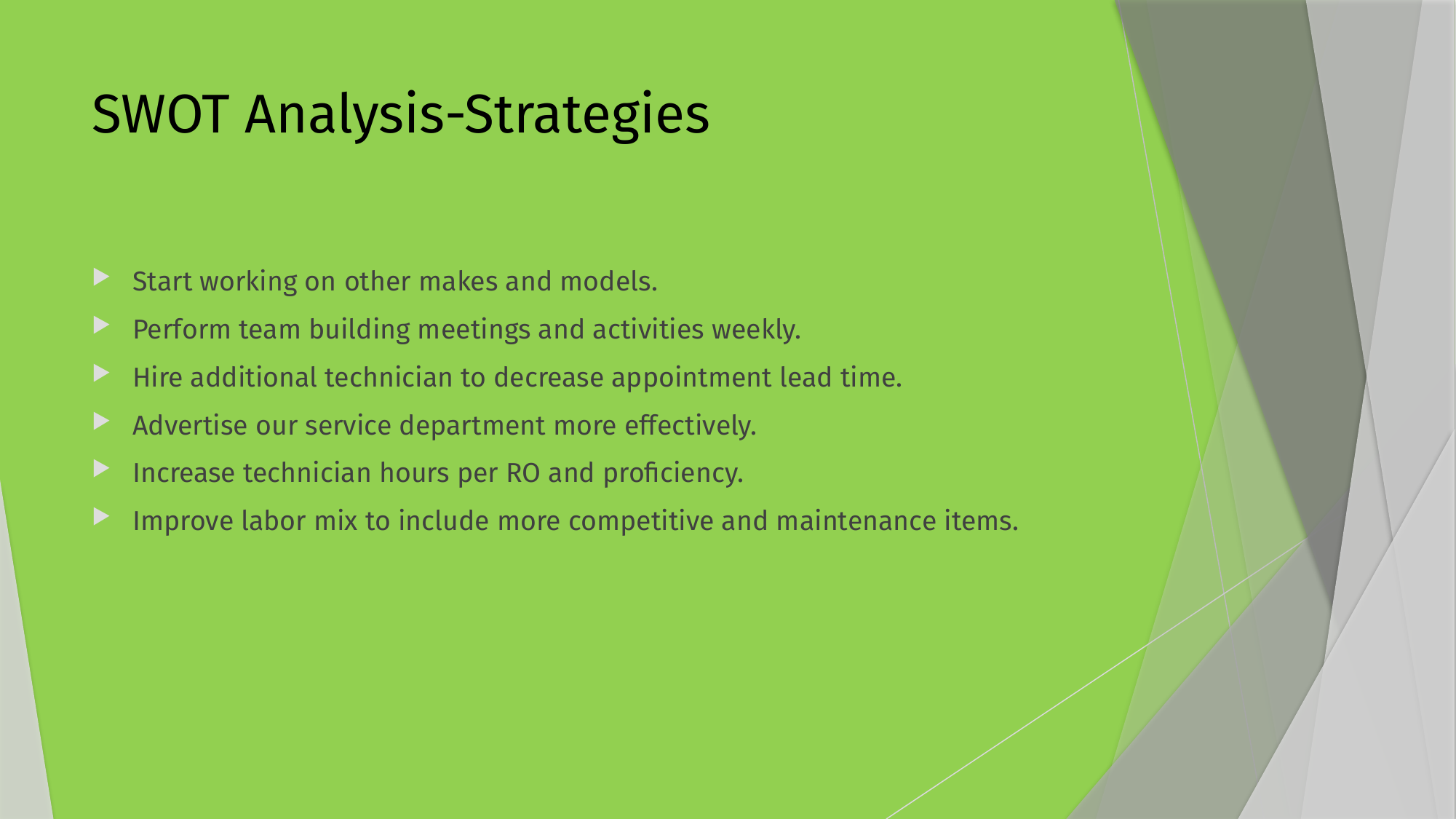

# SWOT Analysis-Strategies
Start working on other makes and models.
Perform team building meetings and activities weekly.
Hire additional technician to decrease appointment lead time.
Advertise our service department more effectively.
Increase technician hours per RO and proficiency.
Improve labor mix to include more competitive and maintenance items.